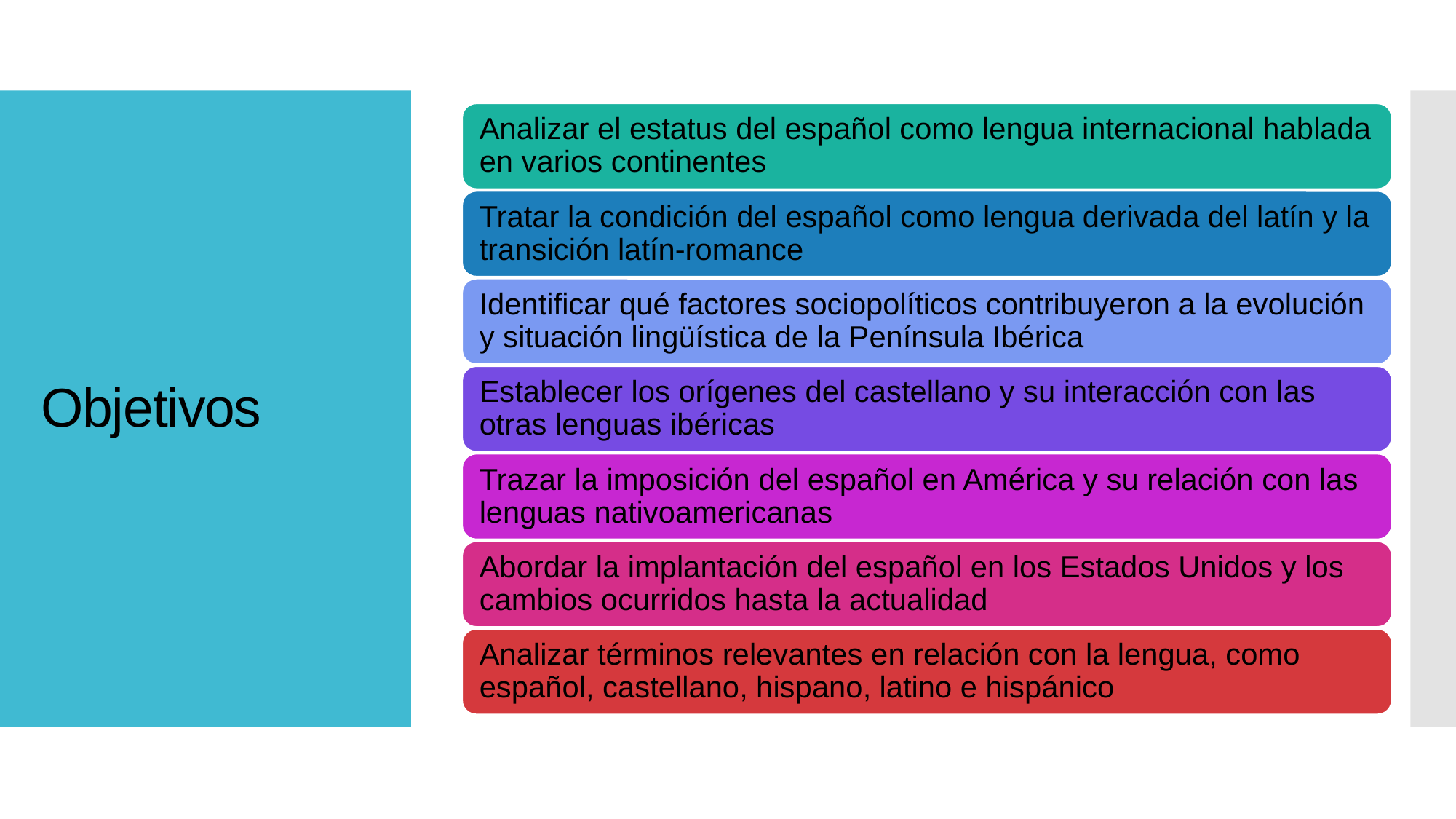

Analizar el estatus del español como lengua internacional hablada en varios continentes
Tratar la condición del español como lengua derivada del latín y la transición latín-romance
Identificar qué factores sociopolíticos contribuyeron a la evolución y situación lingüística de la Península Ibérica
Establecer los orígenes del castellano y su interacción con las otras lenguas ibéricas
Trazar la imposición del español en América y su relación con las lenguas nativoamericanas
Abordar la implantación del español en los Estados Unidos y los cambios ocurridos hasta la actualidad
Analizar términos relevantes en relación con la lengua, como español, castellano, hispano, latino e hispánico
# Objetivos